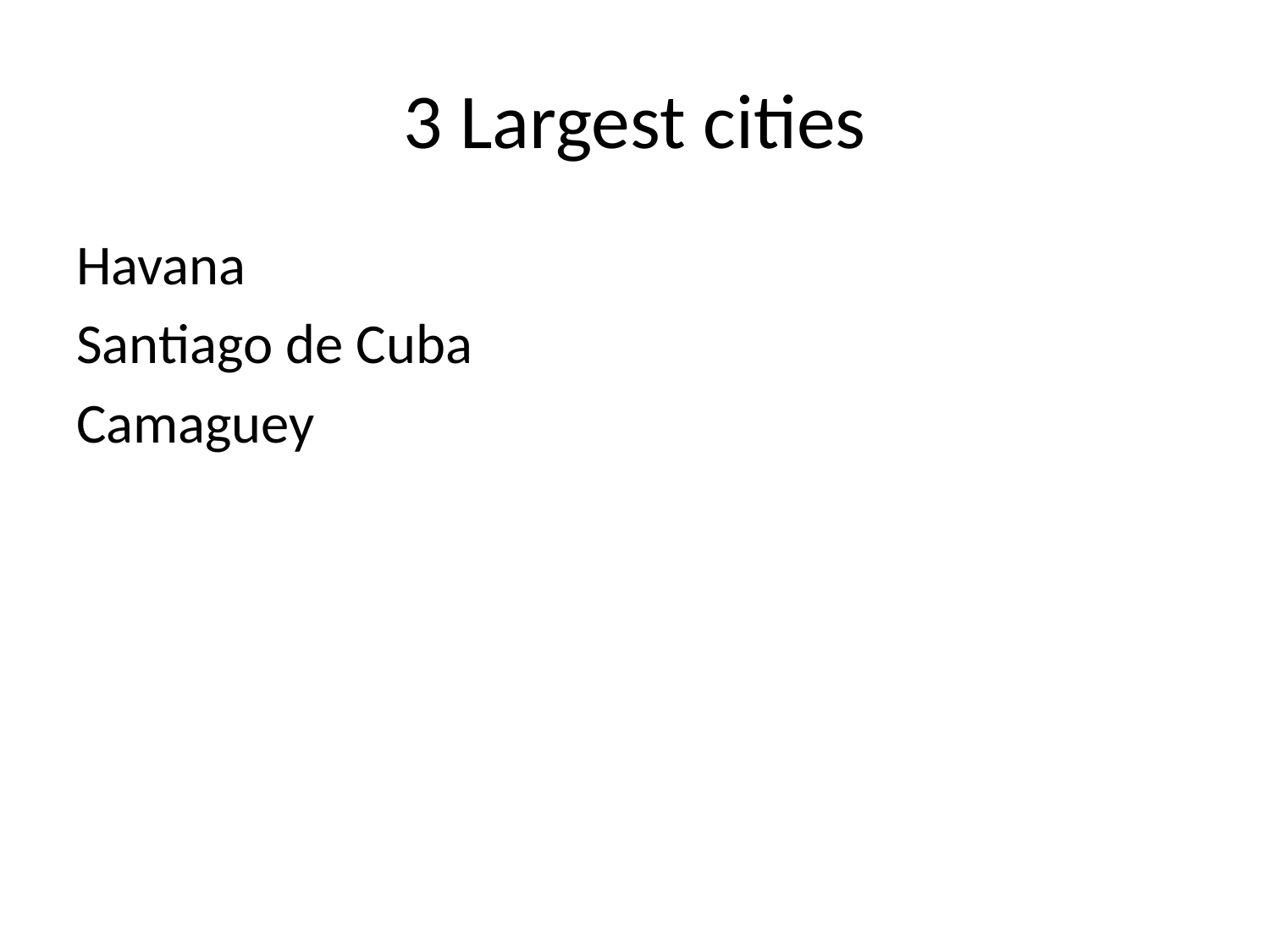

# 3 Largest cities
Havana
Santiago de Cuba
Camaguey